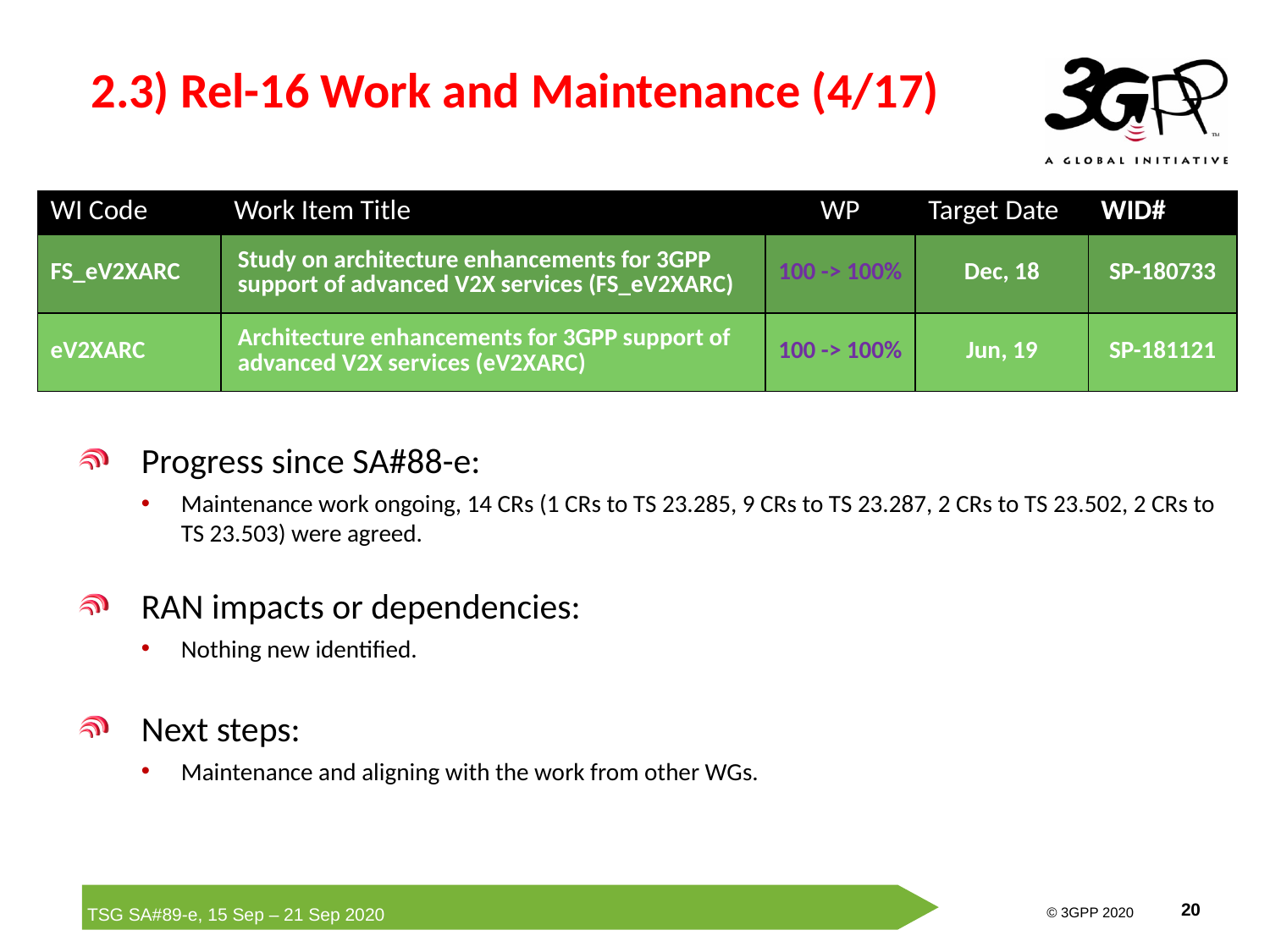

# 2.3) Rel-16 Work and Maintenance (4/17)
| WI Code | Work Item Title | WP | Target Date | WID# |
| --- | --- | --- | --- | --- |
| FS\_eV2XARC | Study on architecture enhancements for 3GPP support of advanced V2X services (FS\_eV2XARC) | 100 -> 100% | Dec, 18 | SP-180733 |
| eV2XARC | Architecture enhancements for 3GPP support of advanced V2X services (eV2XARC) | 100 -> 100% | Jun, 19 | SP-181121 |
Progress since SA#88-e:
Maintenance work ongoing, 14 CRs (1 CRs to TS 23.285, 9 CRs to TS 23.287, 2 CRs to TS 23.502, 2 CRs to TS 23.503) were agreed.

RAN impacts or dependencies:
Nothing new identified.

Next steps:
Maintenance and aligning with the work from other WGs.